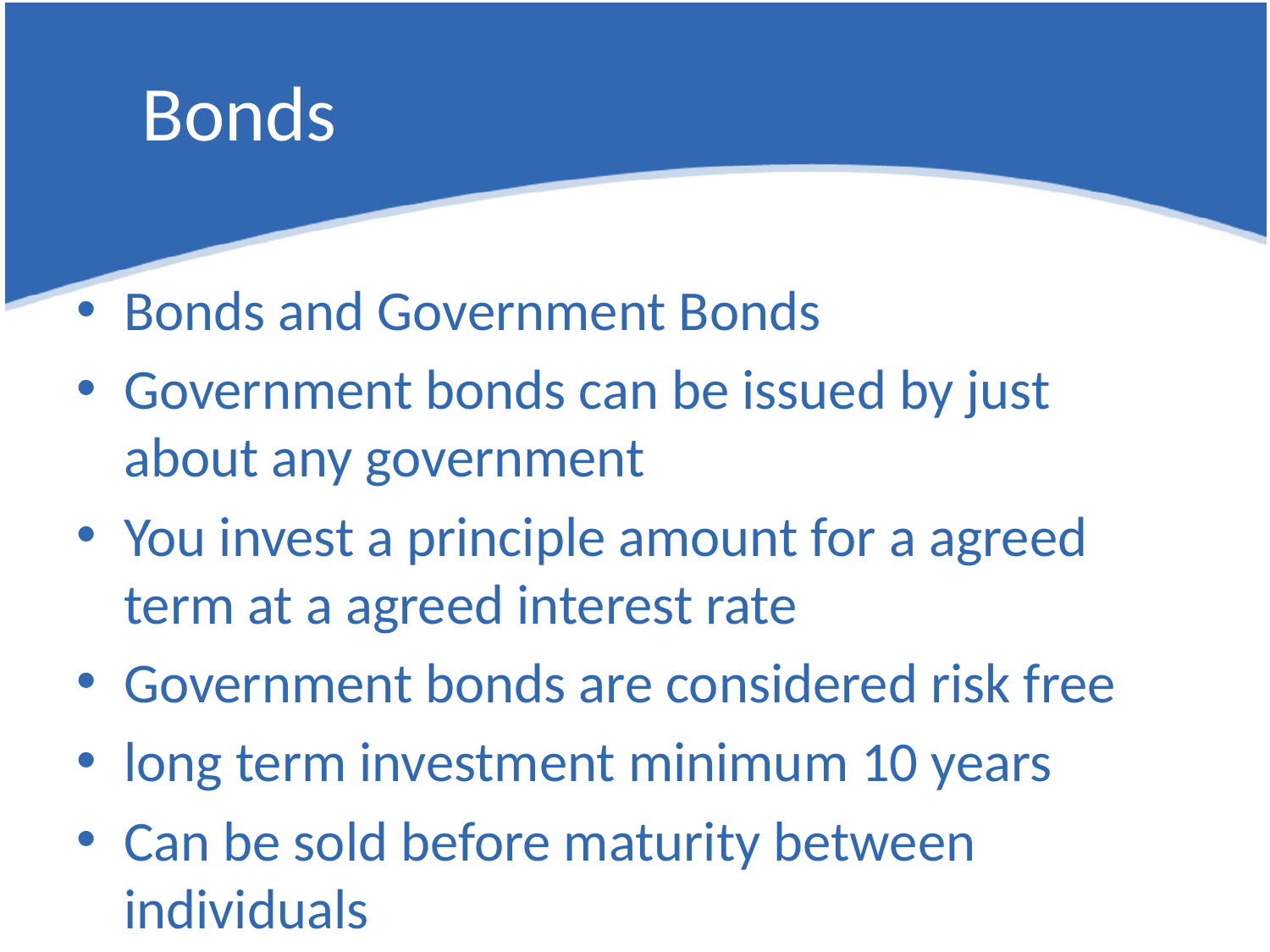

# Bonds
Bonds and Government Bonds
Government bonds can be issued by just about any government
You invest a principle amount for a agreed term at a agreed interest rate
Government bonds are considered risk free
long term investment minimum 10 years
Can be sold before maturity between individuals